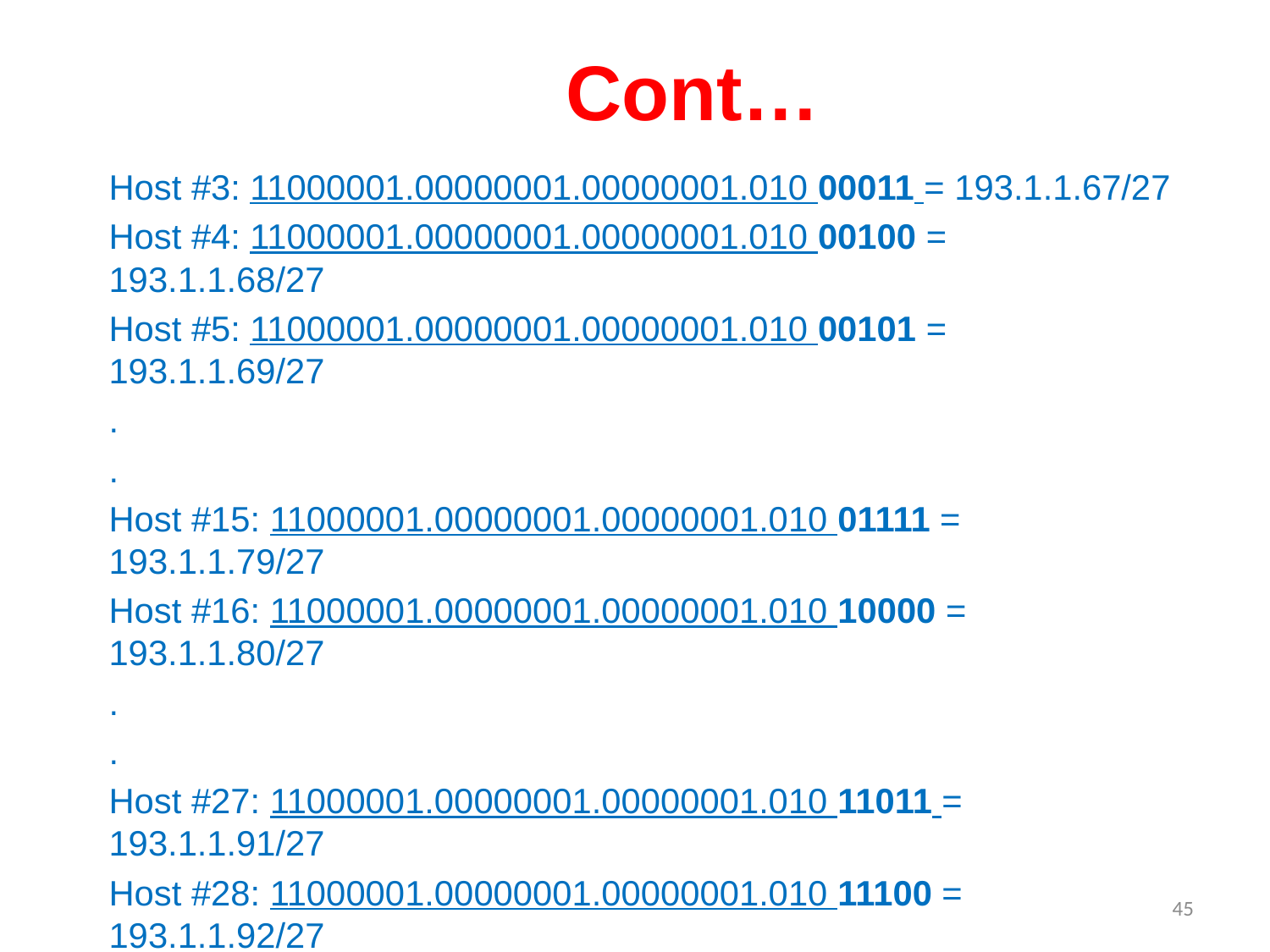

# Cont…
Host #3: 11000001.00000001.00000001.010 00011 = 193.1.1.67/27
Host #4: 11000001.00000001.00000001.010 00100 = 193.1.1.68/27
Host #5: 11000001.00000001.00000001.010 00101 = 193.1.1.69/27
.
.
Host #15: 11000001.00000001.00000001.010 01111 = 193.1.1.79/27
Host #16: 11000001.00000001.00000001.010 10000 = 193.1.1.80/27
.
.
Host #27: 11000001.00000001.00000001.010 11011 = 193.1.1.91/27
Host #28: 11000001.00000001.00000001.010 11100 = 193.1.1.92/27
Host #29: 11000001.00000001.00000001.010 11101 = 193.1.1.93/27
Host #30: 11000001.00000001.00000001.010 11110 = 193.1.1.94/27
45